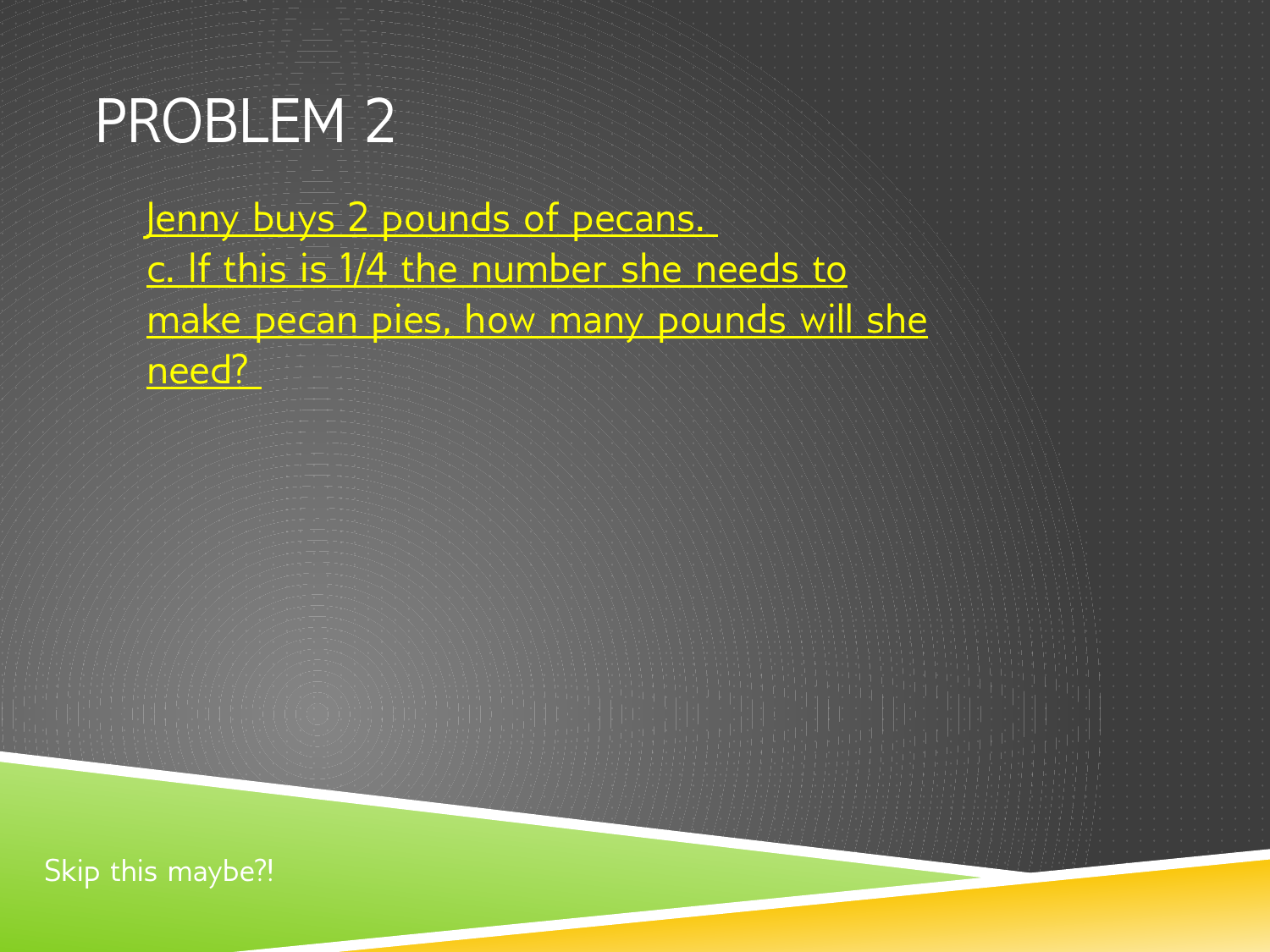

# Problem 2
Jenny buys 2 pounds of pecans.
c. If this is 1/4 the number she needs to make pecan pies, how many pounds will she need?
Skip this maybe?!